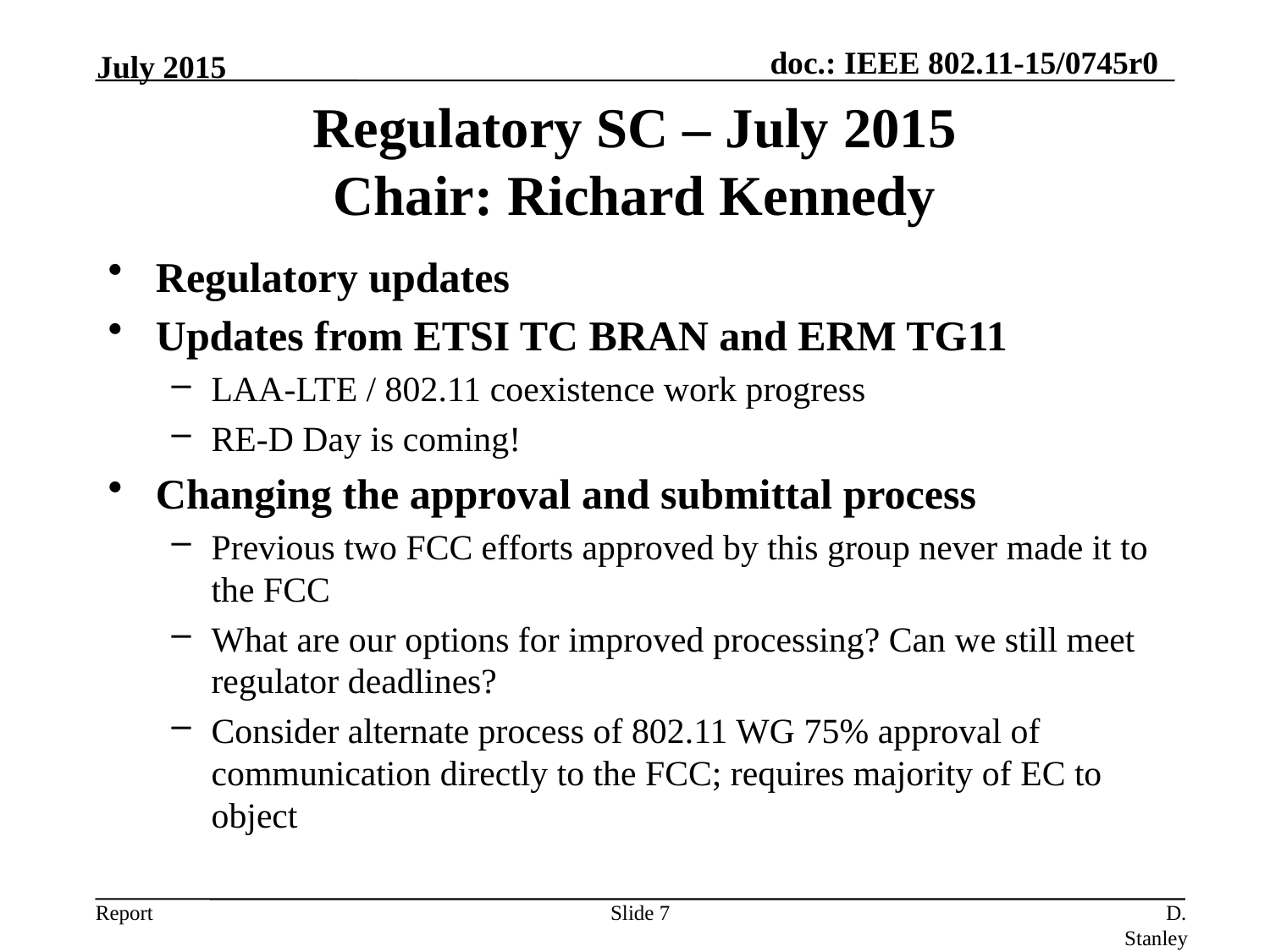

July 2015
# Regulatory SC – July 2015 Chair: Richard Kennedy
Regulatory updates
Updates from ETSI TC BRAN and ERM TG11
LAA-LTE / 802.11 coexistence work progress
RE-D Day is coming!
Changing the approval and submittal process
Previous two FCC efforts approved by this group never made it to the FCC
What are our options for improved processing? Can we still meet regulator deadlines?
Consider alternate process of 802.11 WG 75% approval of communication directly to the FCC; requires majority of EC to object
Slide 7
D. Stanley, HP-Aruba Networks